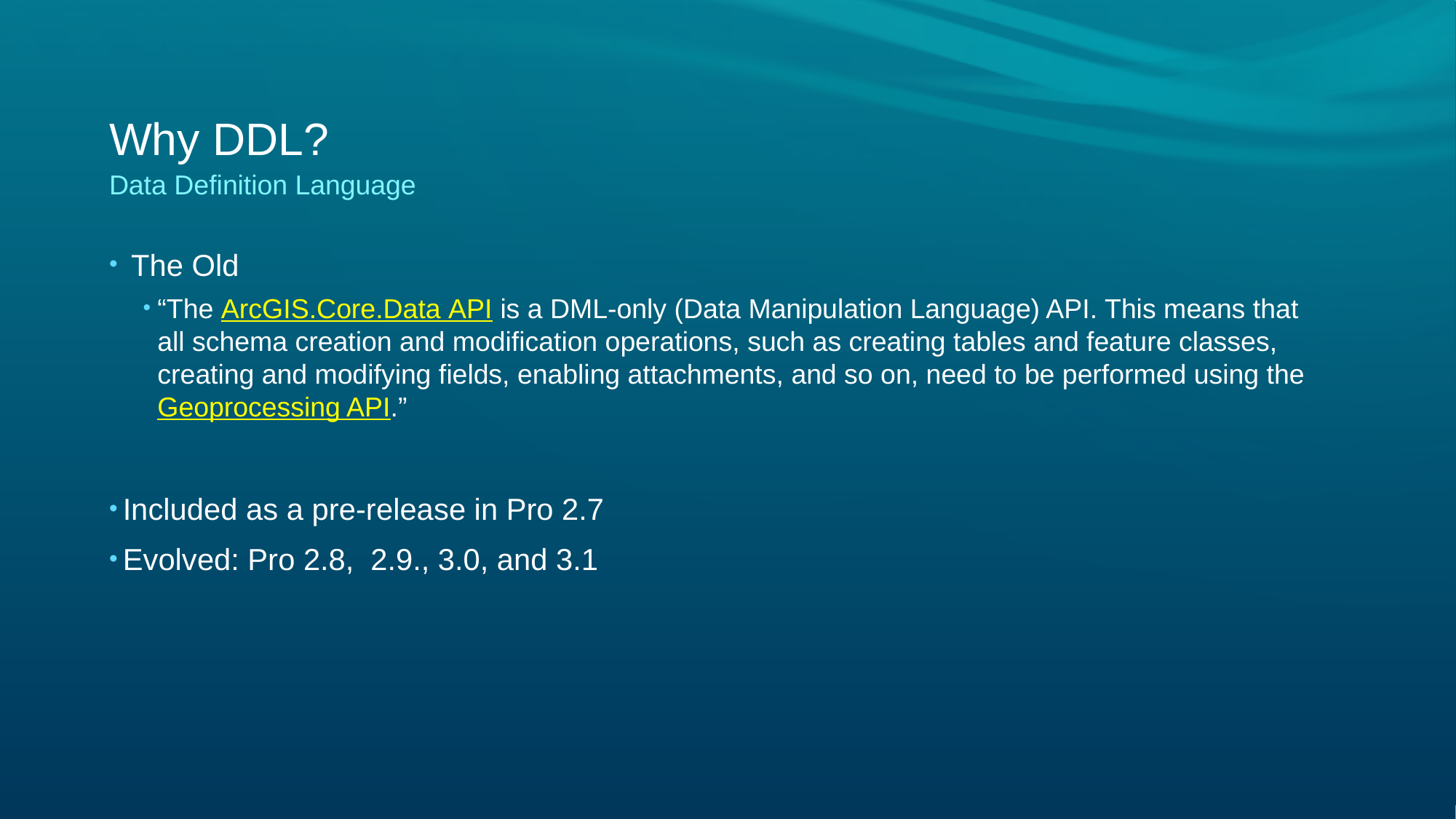

# Why DDL?
Data Definition Language

 The Old​
“The ArcGIS.Core.Data API is a DML-only (Data Manipulation Language) API. This means that all schema creation and modification operations, such as creating tables and feature classes, creating and modifying fields, enabling attachments, and so on, need to be performed using the Geoprocessing API.”

Included as a pre-release in Pro 2.7​
Evolved: Pro 2.8,  2.9., 3.0, and 3.1